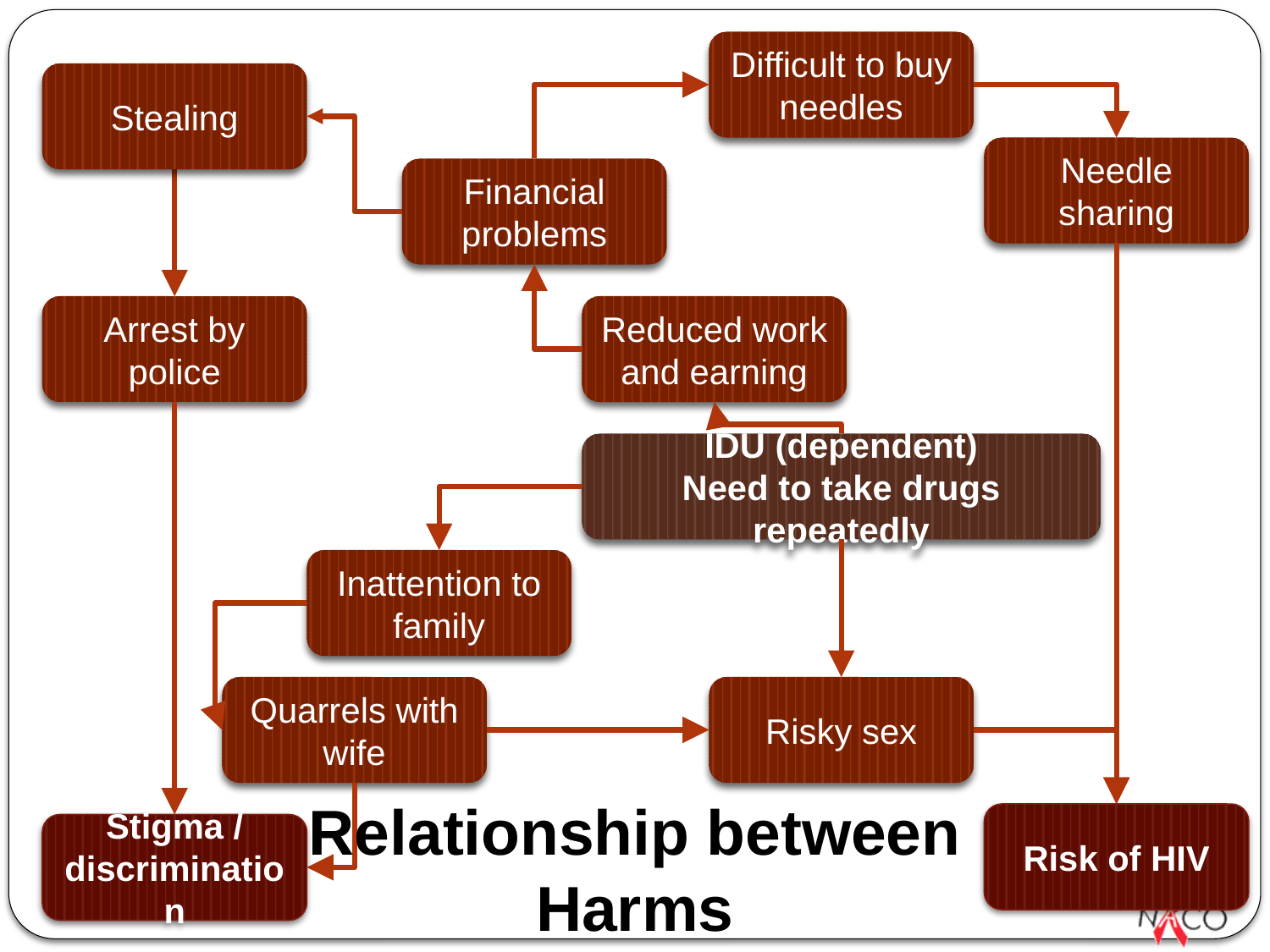

Difficult to buy needles
Stealing
Needle sharing
Financial problems
Arrest by police
Risk of HIV
Reduced work and earning
Stigma / discrimination
IDU (dependent)
Need to take drugs repeatedly
Inattention to family
Quarrels with wife
Risky sex
Relationship between Harms